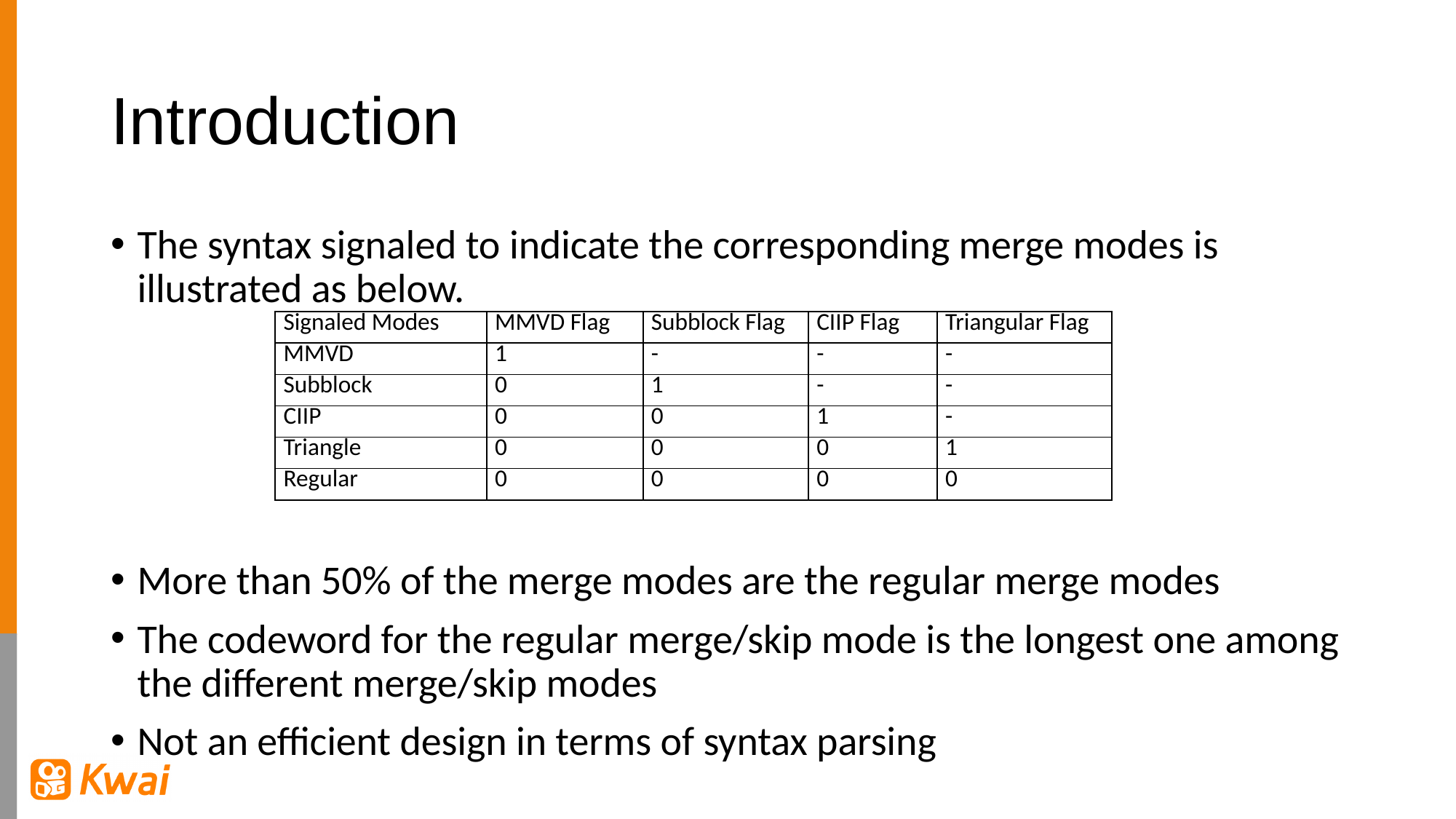

# Introduction
The syntax signaled to indicate the corresponding merge modes is illustrated as below.

More than 50% of the merge modes are the regular merge modes
The codeword for the regular merge/skip mode is the longest one among the different merge/skip modes
Not an efficient design in terms of syntax parsing
| Signaled Modes | MMVD Flag | Subblock Flag | CIIP Flag | Triangular Flag |
| --- | --- | --- | --- | --- |
| MMVD | 1 | - | - | - |
| Subblock | 0 | 1 | - | - |
| CIIP | 0 | 0 | 1 | - |
| Triangle | 0 | 0 | 0 | 1 |
| Regular | 0 | 0 | 0 | 0 |